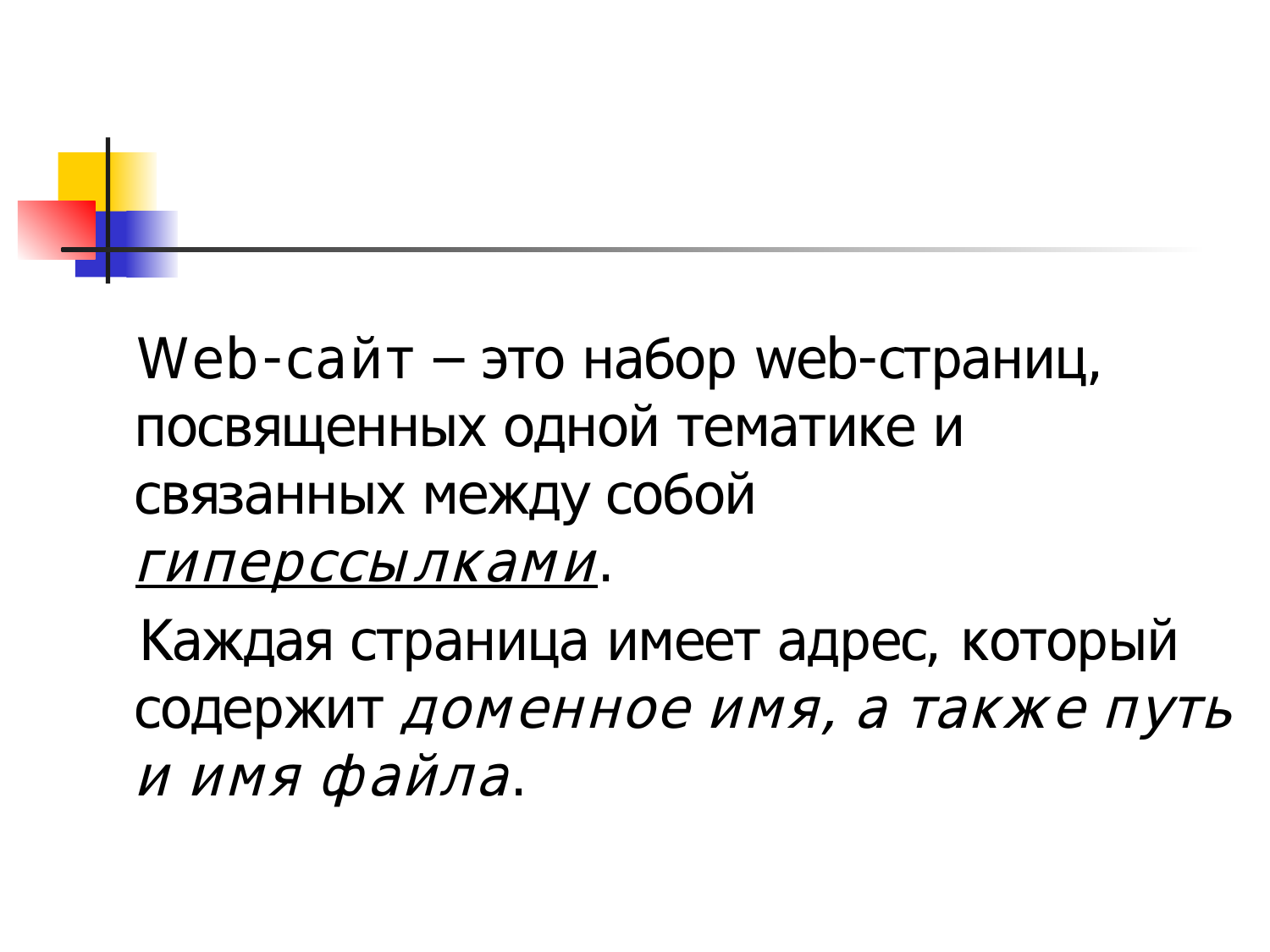

Web-cайт – это набор web-страниц, посвященных одной тематике и связанных между собой гиперссылками.
   Каждая страница имеет адрес, который содержит доменное имя, а также путь и имя файла.